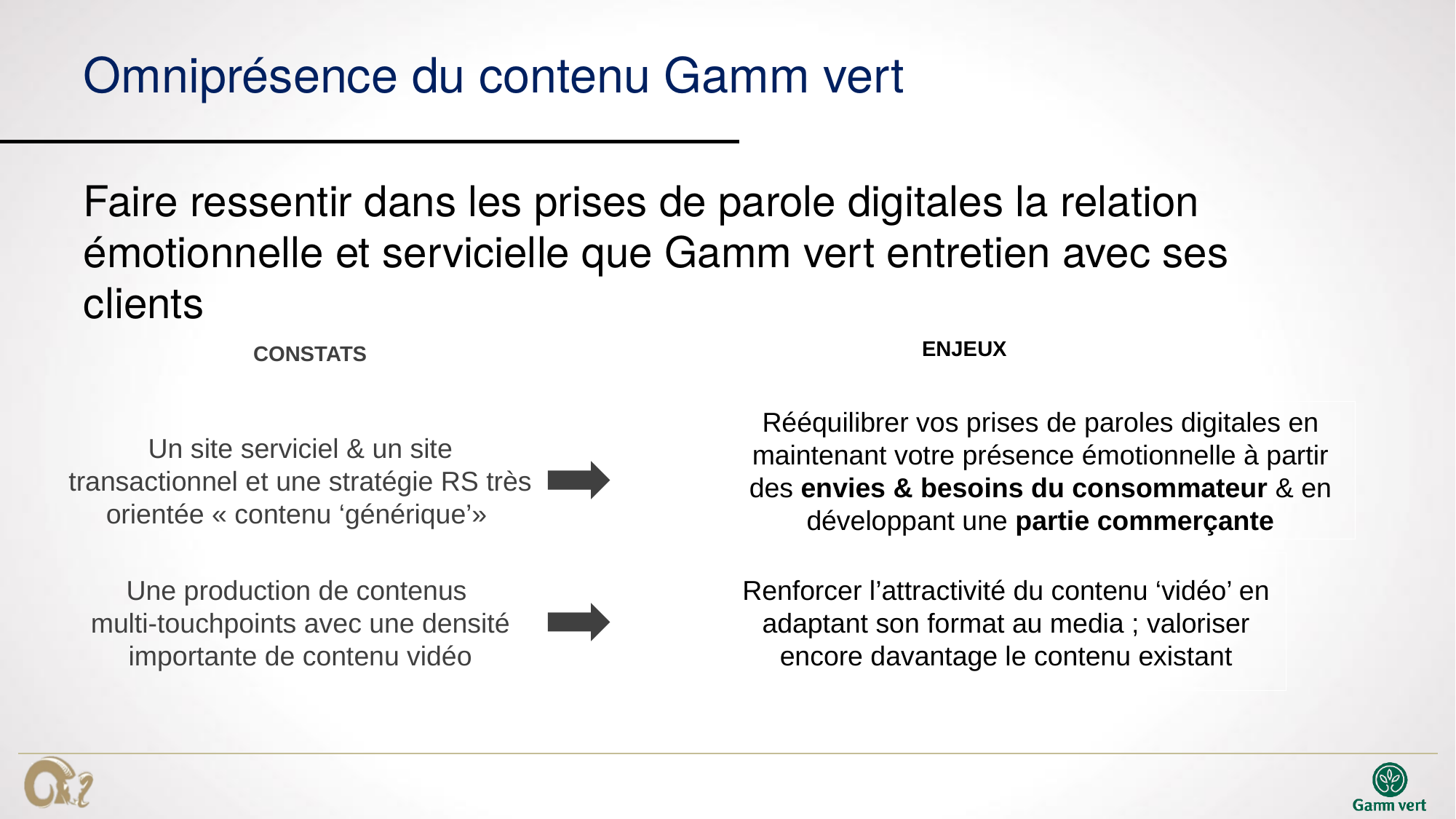

# Omniprésence du contenu Gamm vert
Faire ressentir dans les prises de parole digitales la relation émotionnelle et servicielle que Gamm vert entretien avec ses clients

ENJEUX
CONSTATS
Rééquilibrer vos prises de paroles digitales en maintenant votre présence émotionnelle à partir des envies & besoins du consommateur & en développant une partie commerçante
Un site serviciel & un site transactionnel et une stratégie RS très orientée « contenu ‘générique’»

Renforcer l’attractivité du contenu ‘vidéo’ en adaptant son format au media ; valoriser encore davantage le contenu existant
Une production de contenus
multi-touchpoints avec une densité importante de contenu vidéo